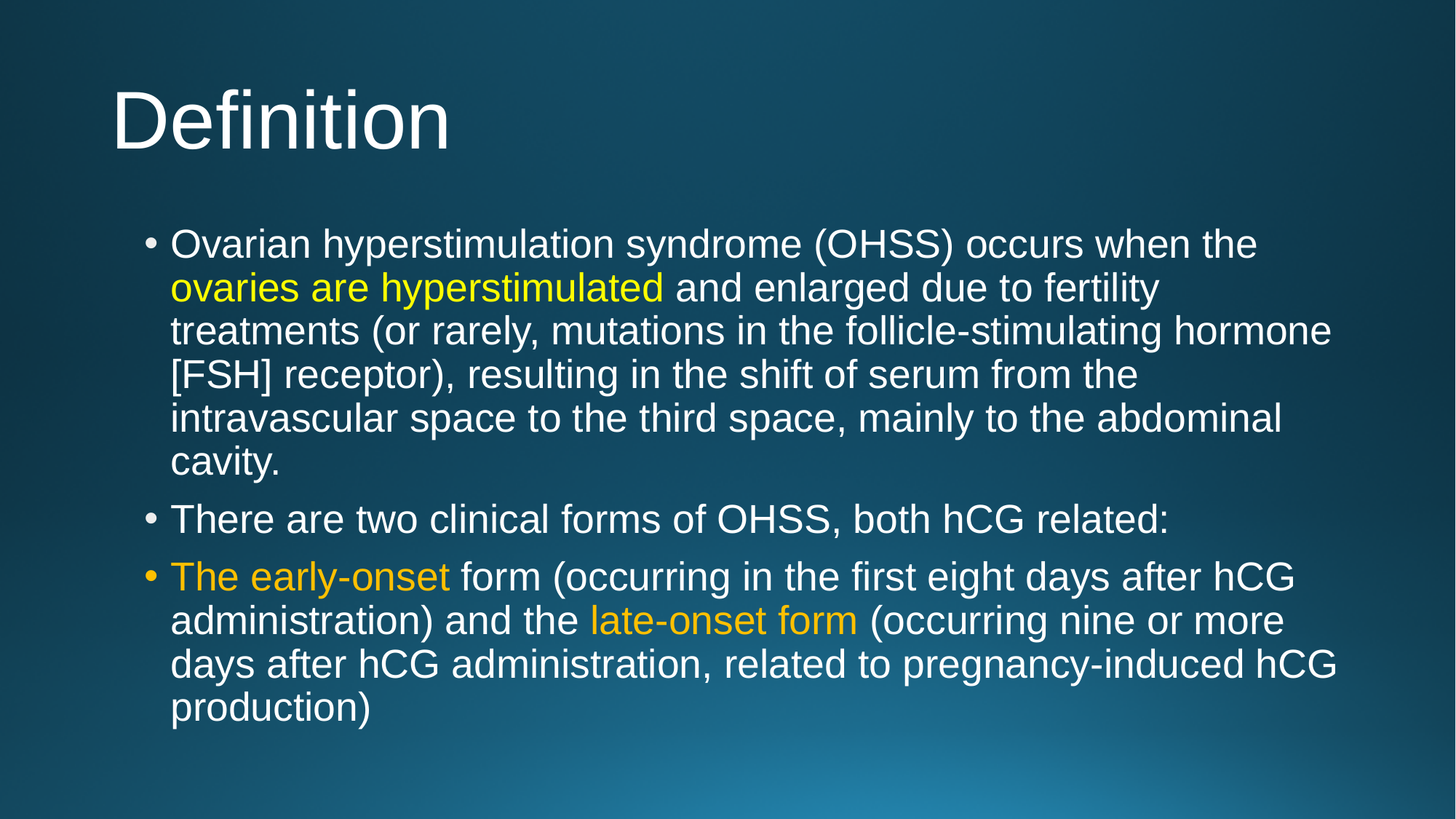

# Definition
Ovarian hyperstimulation syndrome (OHSS) occurs when the ovaries are hyperstimulated and enlarged due to fertility treatments (or rarely, mutations in the follicle-stimulating hormone [FSH] receptor), resulting in the shift of serum from the intravascular space to the third space, mainly to the abdominal cavity.
There are two clinical forms of OHSS, both hCG related:
The early-onset form (occurring in the first eight days after hCG administration) and the late-onset form (occurring nine or more days after hCG administration, related to pregnancy-induced hCG production)